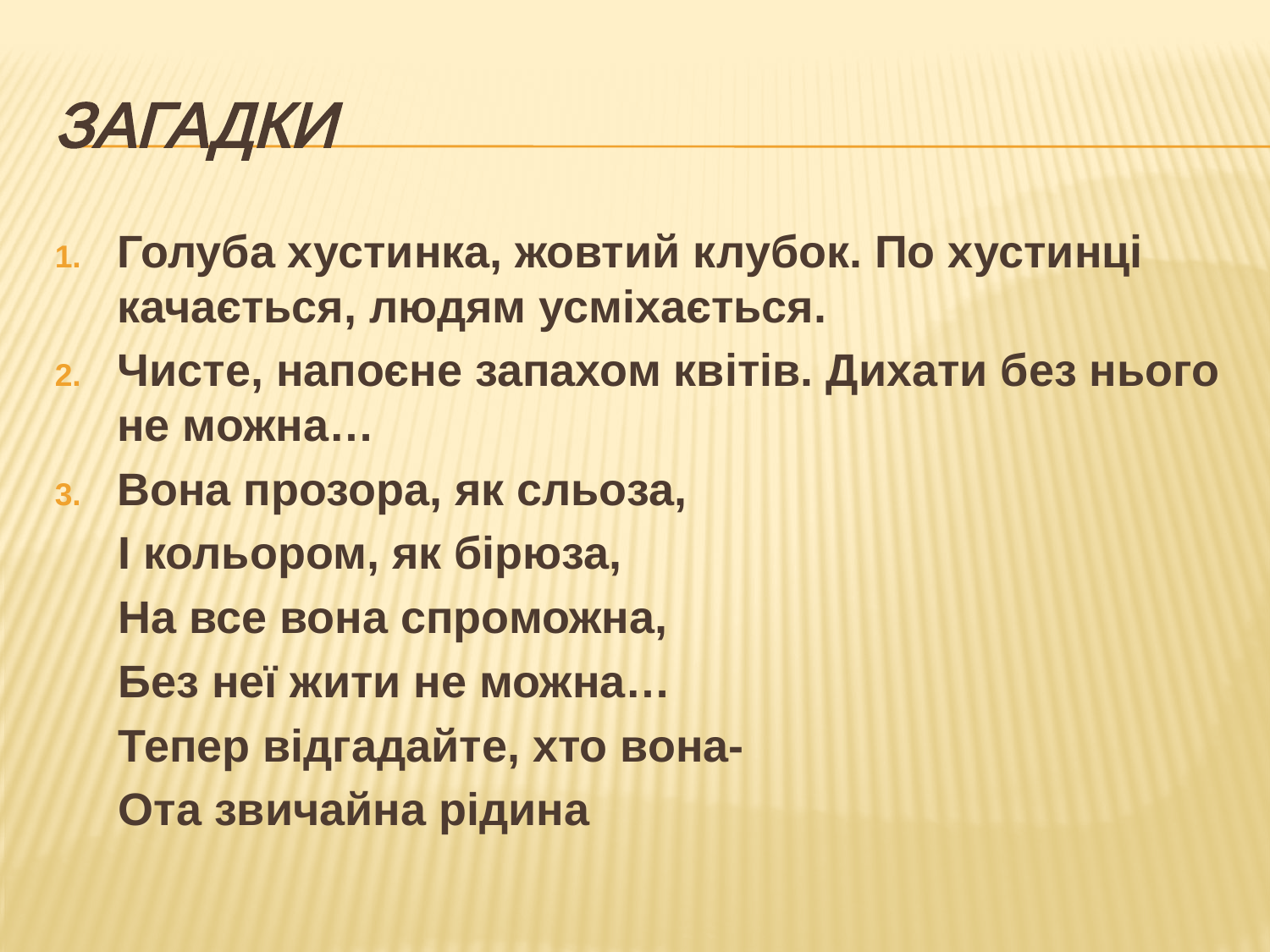

# Загадки
Голуба хустинка, жовтий клубок. По хустинці качається, людям усміхається.
Чисте, напоєне запахом квітів. Дихати без нього не можна…
Вона прозора, як сльоза,
     І кольором, як бірюза,
     На все вона спроможна,
     Без неї жити не можна…
     Тепер відгадайте, хто вона-
     Ота звичайна рідина